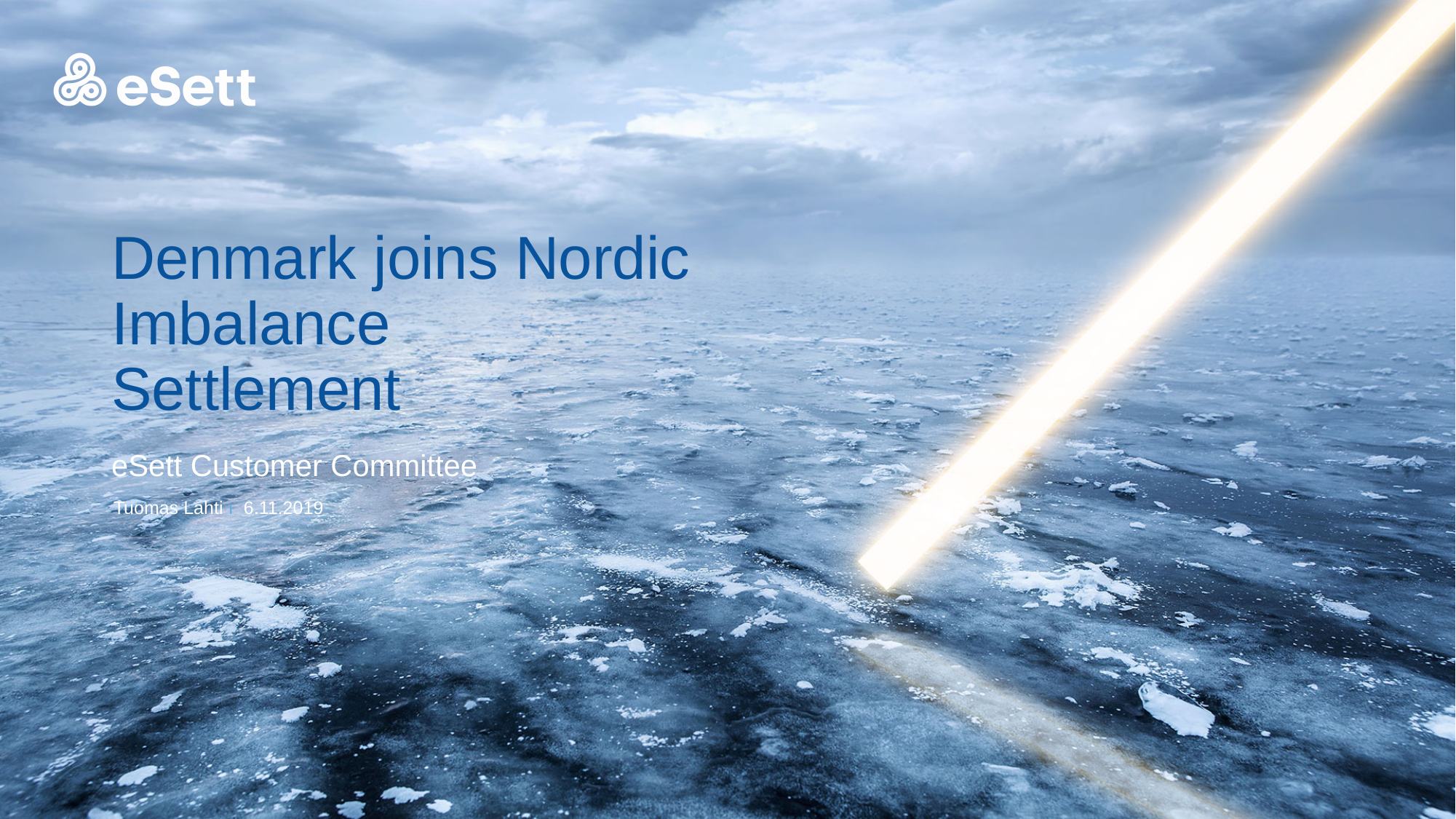

# Denmark joins Nordic Imbalance Settlement
eSett Customer Committee
Tuomas Lahti ı  6.11.2019